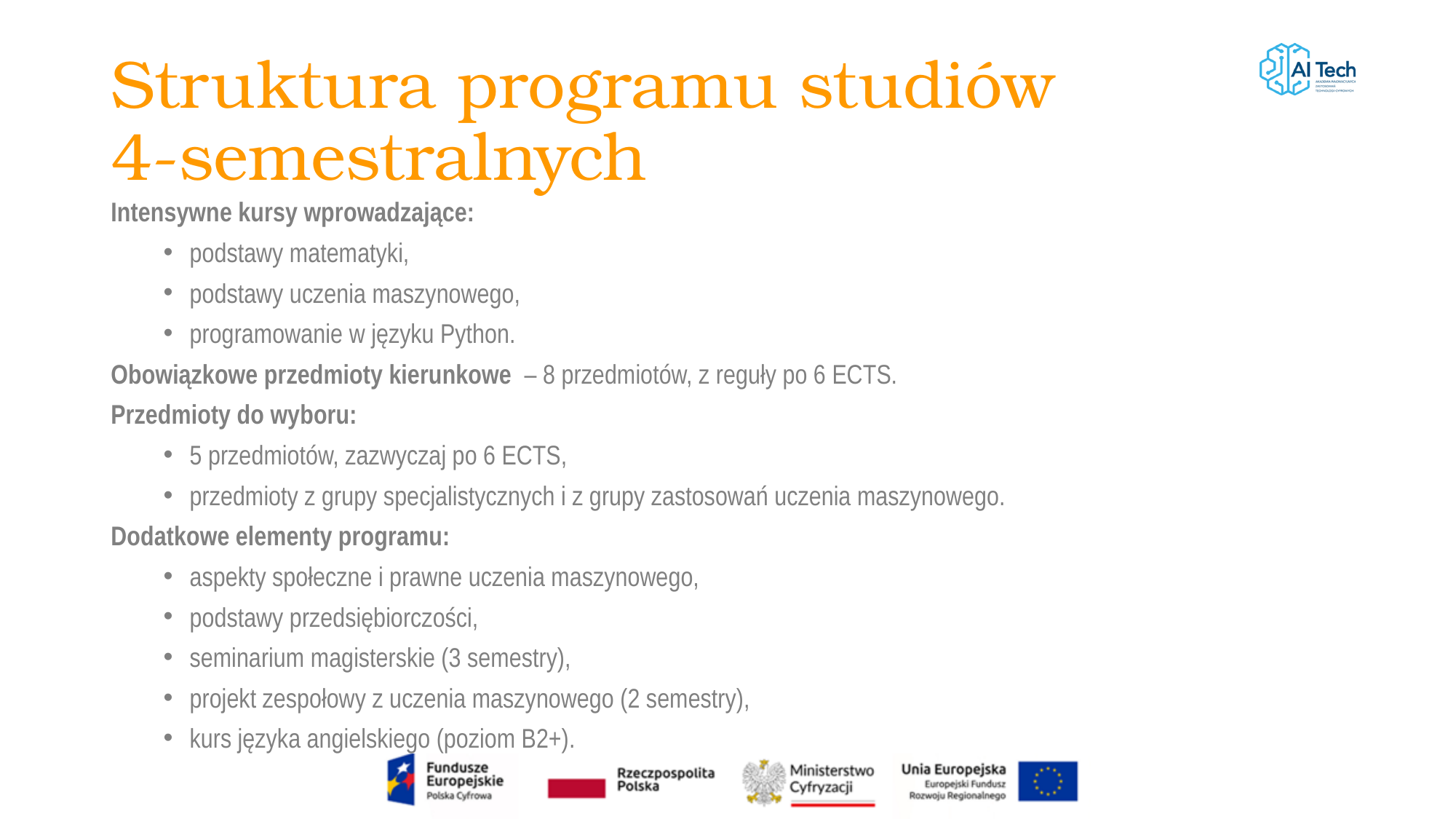

# Struktura programu studiów 4-semestralnych
Intensywne kursy wprowadzające:
podstawy matematyki,
podstawy uczenia maszynowego,
programowanie w języku Python.
Obowiązkowe przedmioty kierunkowe  – 8 przedmiotów, z reguły po 6 ECTS.
Przedmioty do wyboru:
5 przedmiotów, zazwyczaj po 6 ECTS,
przedmioty z grupy specjalistycznych i z grupy zastosowań uczenia maszynowego.
Dodatkowe elementy programu:
aspekty społeczne i prawne uczenia maszynowego,
podstawy przedsiębiorczości,
seminarium magisterskie (3 semestry),
projekt zespołowy z uczenia maszynowego (2 semestry),
kurs języka angielskiego (poziom B2+).